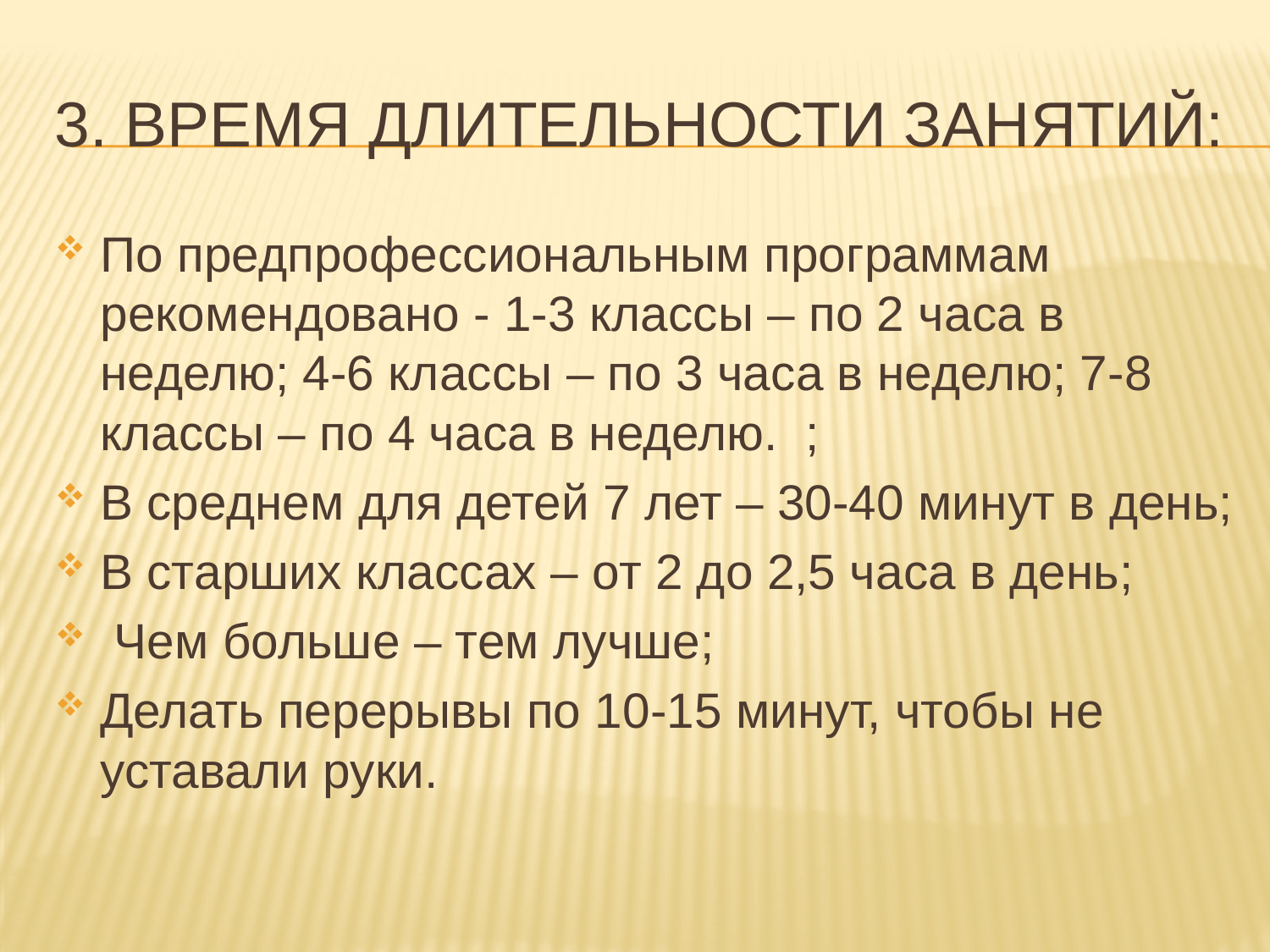

# 3. Время длительности занятий:
По предпрофессиональным программам рекомендовано - 1-3 классы – по 2 часа в неделю; 4-6 классы – по 3 часа в неделю; 7-8 классы – по 4 часа в неделю.  ;
В среднем для детей 7 лет – 30-40 минут в день;
В старших классах – от 2 до 2,5 часа в день;
 Чем больше – тем лучше;
Делать перерывы по 10-15 минут, чтобы не уставали руки.